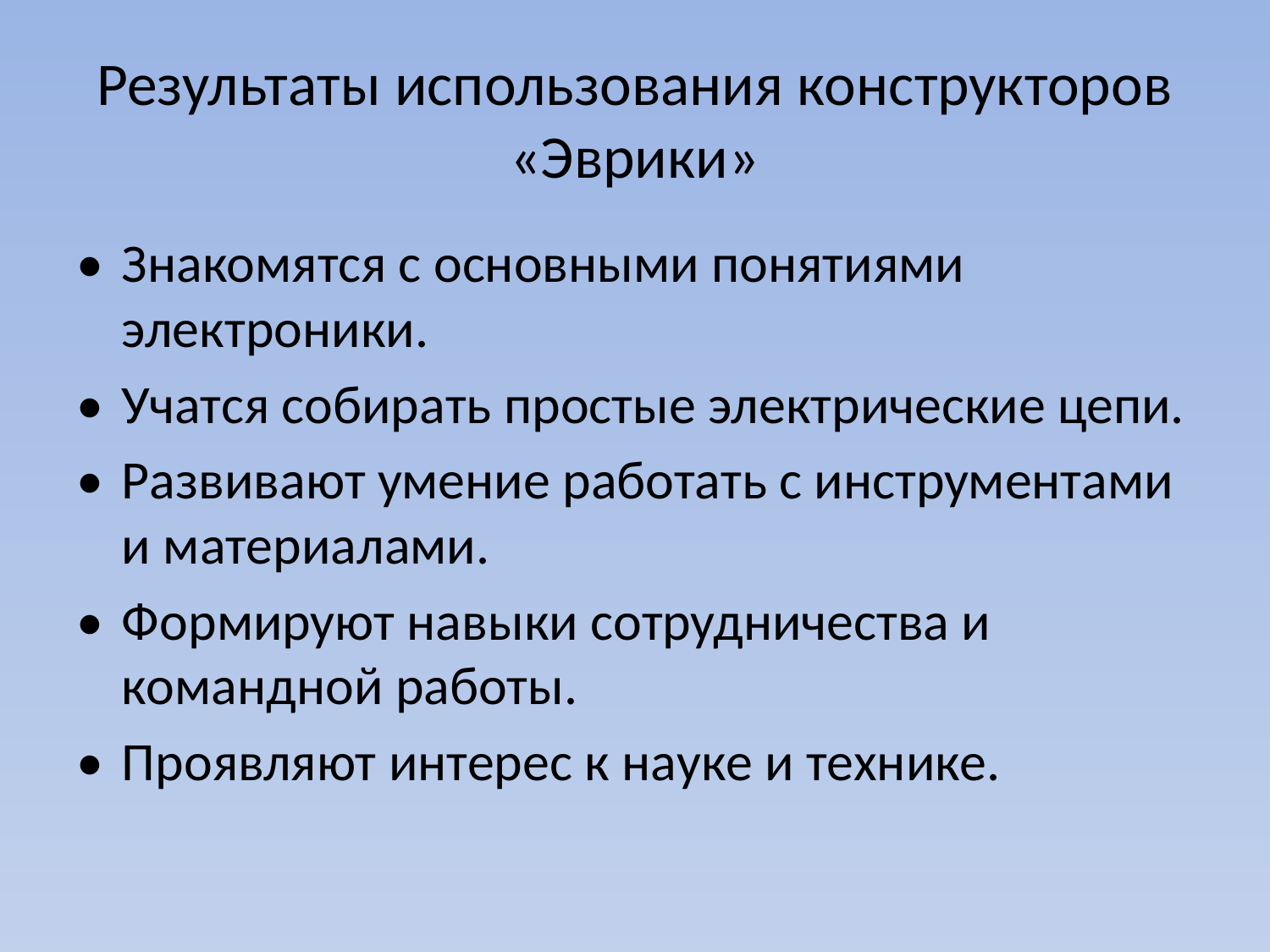

# Результаты использования конструкторов «Эврики»
•	Знакомятся с основными понятиями электроники.
•	Учатся собирать простые электрические цепи.
•	Развивают умение работать с инструментами и материалами.
•	Формируют навыки сотрудничества и командной работы.
•	Проявляют интерес к науке и технике.